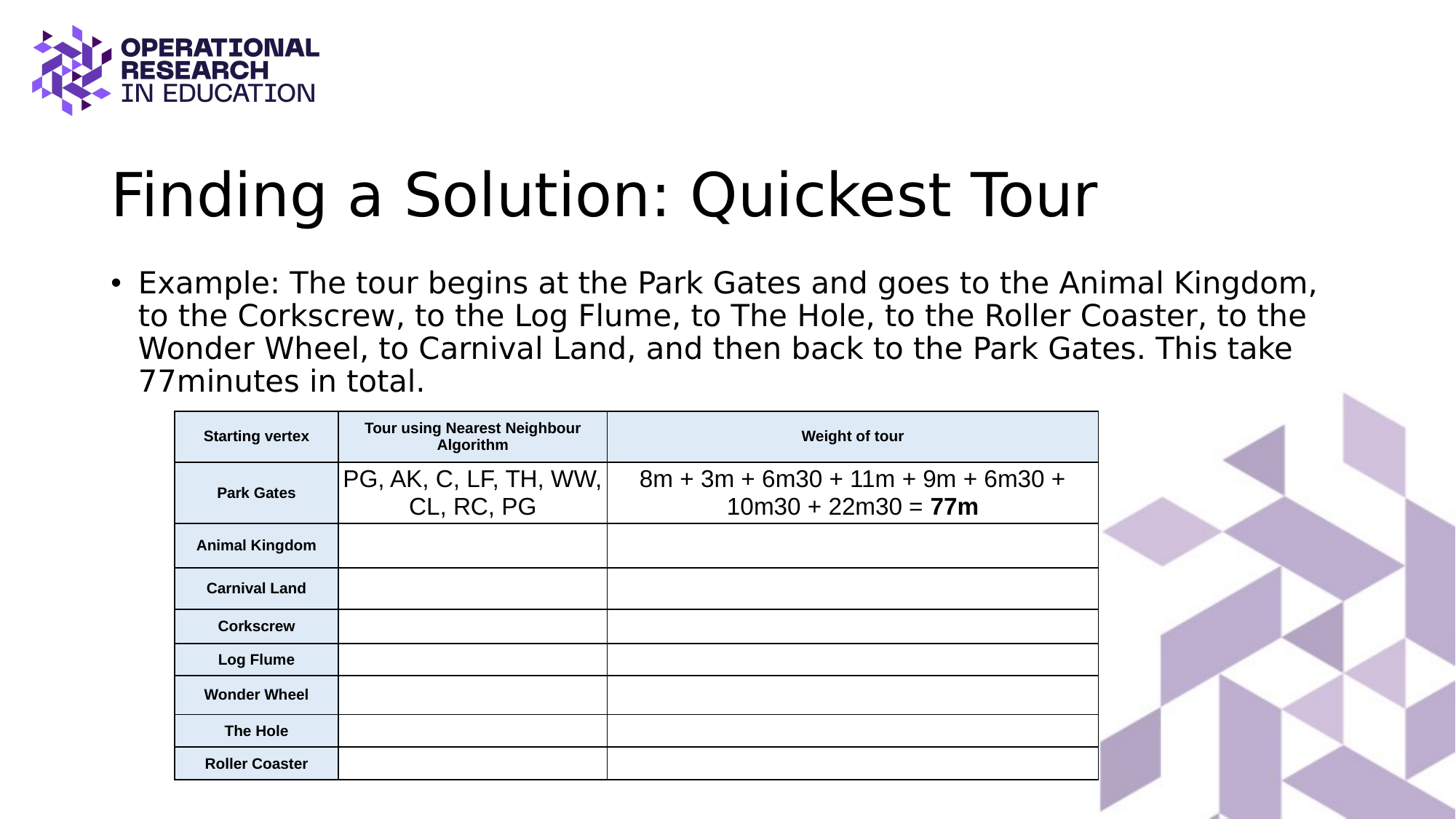

# Finding a Solution: Quickest Tour
Example: The tour begins at the Park Gates and goes to the Animal Kingdom, to the Corkscrew, to the Log Flume, to The Hole, to the Roller Coaster, to the Wonder Wheel, to Carnival Land, and then back to the Park Gates. This take 77minutes in total.

| Starting vertex | Tour using Nearest Neighbour Algorithm | Weight of tour |
| --- | --- | --- |
| Park Gates | PG, AK, C, LF, TH, WW, CL, RC, PG | 8m + 3m + 6m30 + 11m + 9m + 6m30 + 10m30 + 22m30 = 77m |
| Animal Kingdom |  |  |
| Carnival Land |  |  |
| Corkscrew |  |  |
| Log Flume |  |  |
| Wonder Wheel |  |  |
| The Hole |  |  |
| Roller Coaster |  |  |